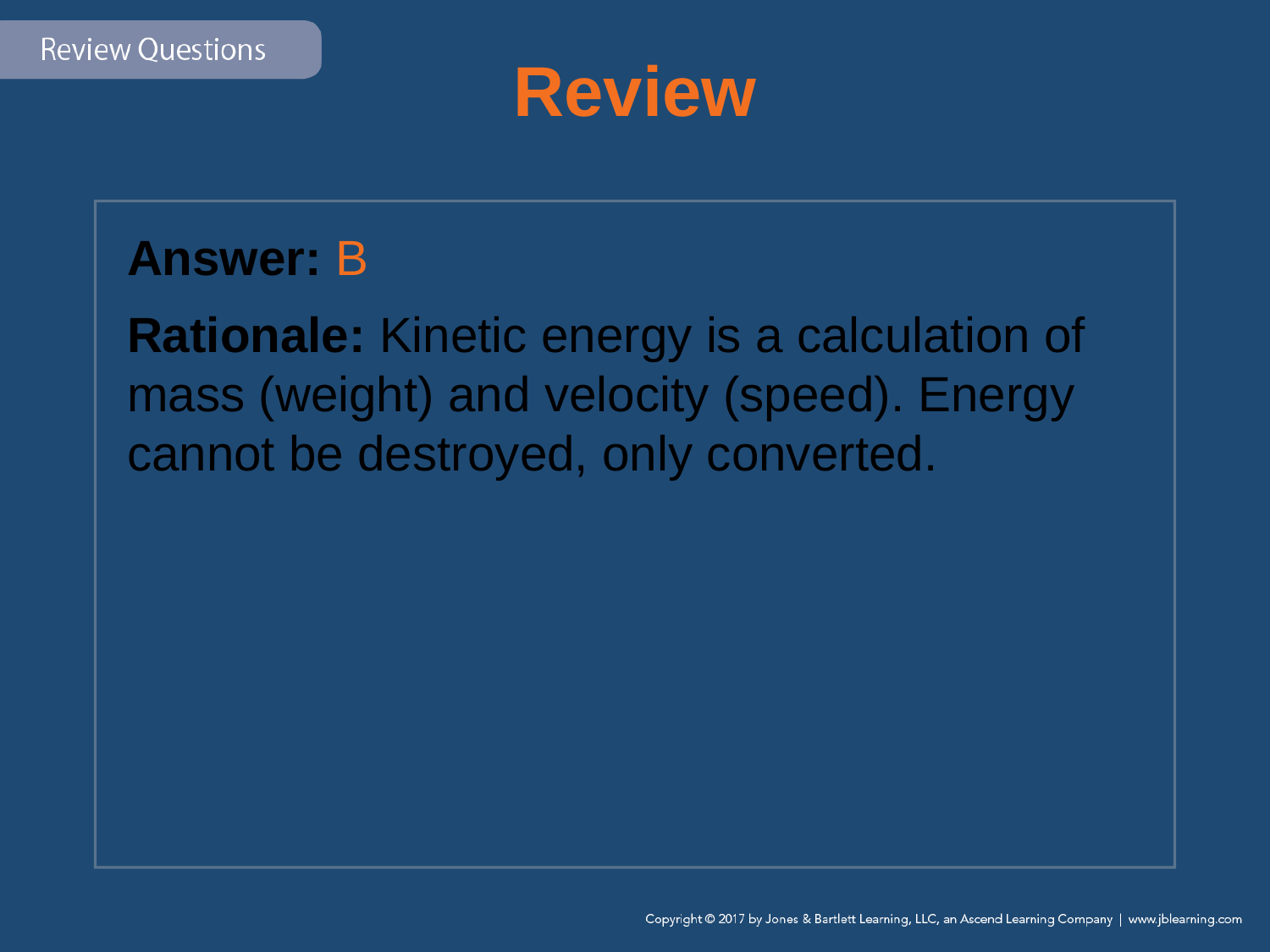

# Review
Answer: B
Rationale: Kinetic energy is a calculation of mass (weight) and velocity (speed). Energy cannot be destroyed, only converted.